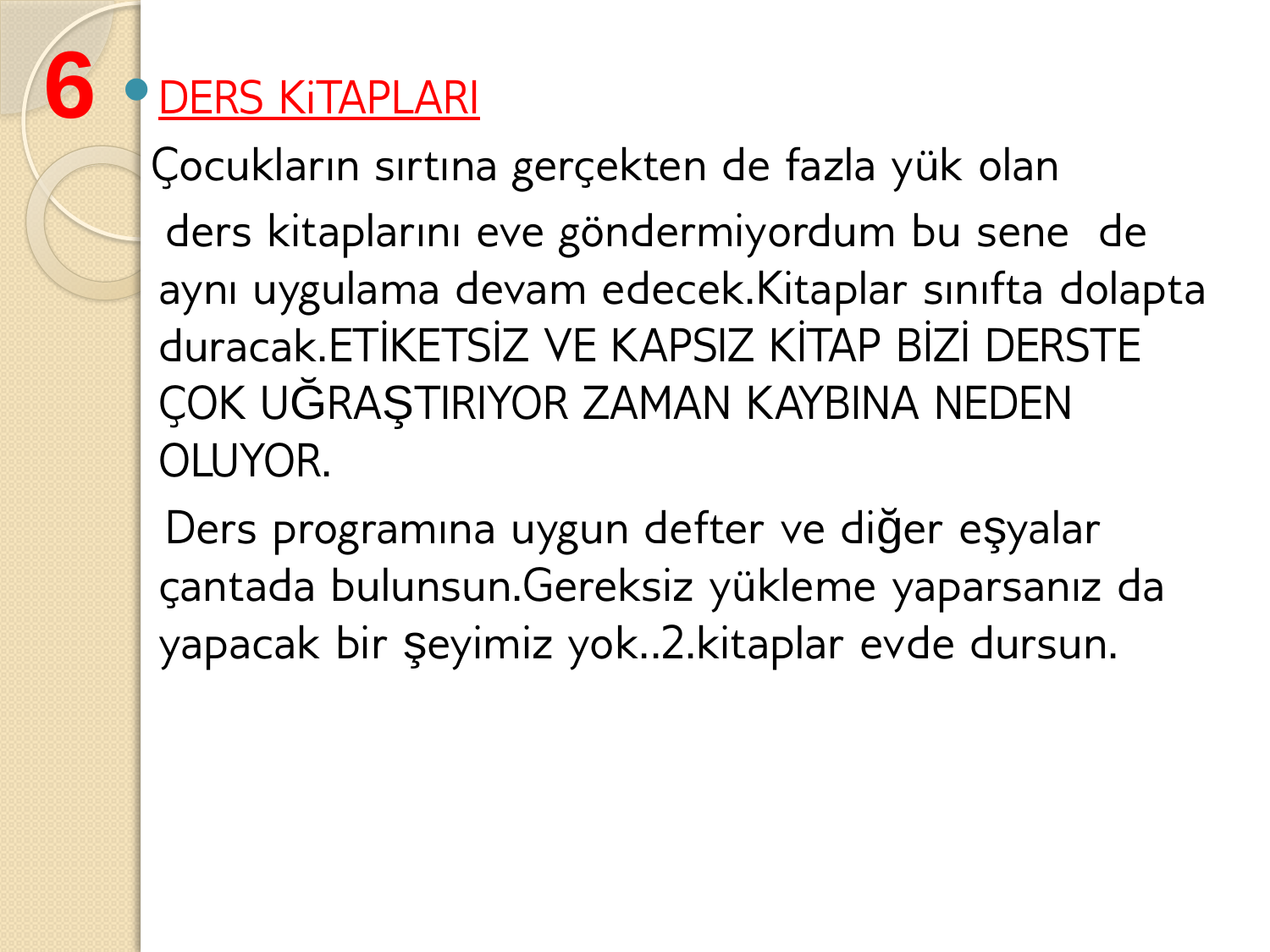

6
DERS KiTAPLARI
  Çocukların sırtına gerçekten de fazla yük olan
   ders kitaplarını eve göndermiyordum bu sene  de aynı uygulama devam edecek.Kitaplar sınıfta dolapta duracak.ETİKETSİZ VE KAPSIZ KİTAP BİZİ DERSTE ÇOK UĞRAŞTIRIYOR ZAMAN KAYBINA NEDEN OLUYOR.
   Ders programına uygun defter ve diğer eşyalar çantada bulunsun.Gereksiz yükleme yaparsanız da yapacak bir şeyimiz yok..2.kitaplar evde dursun.